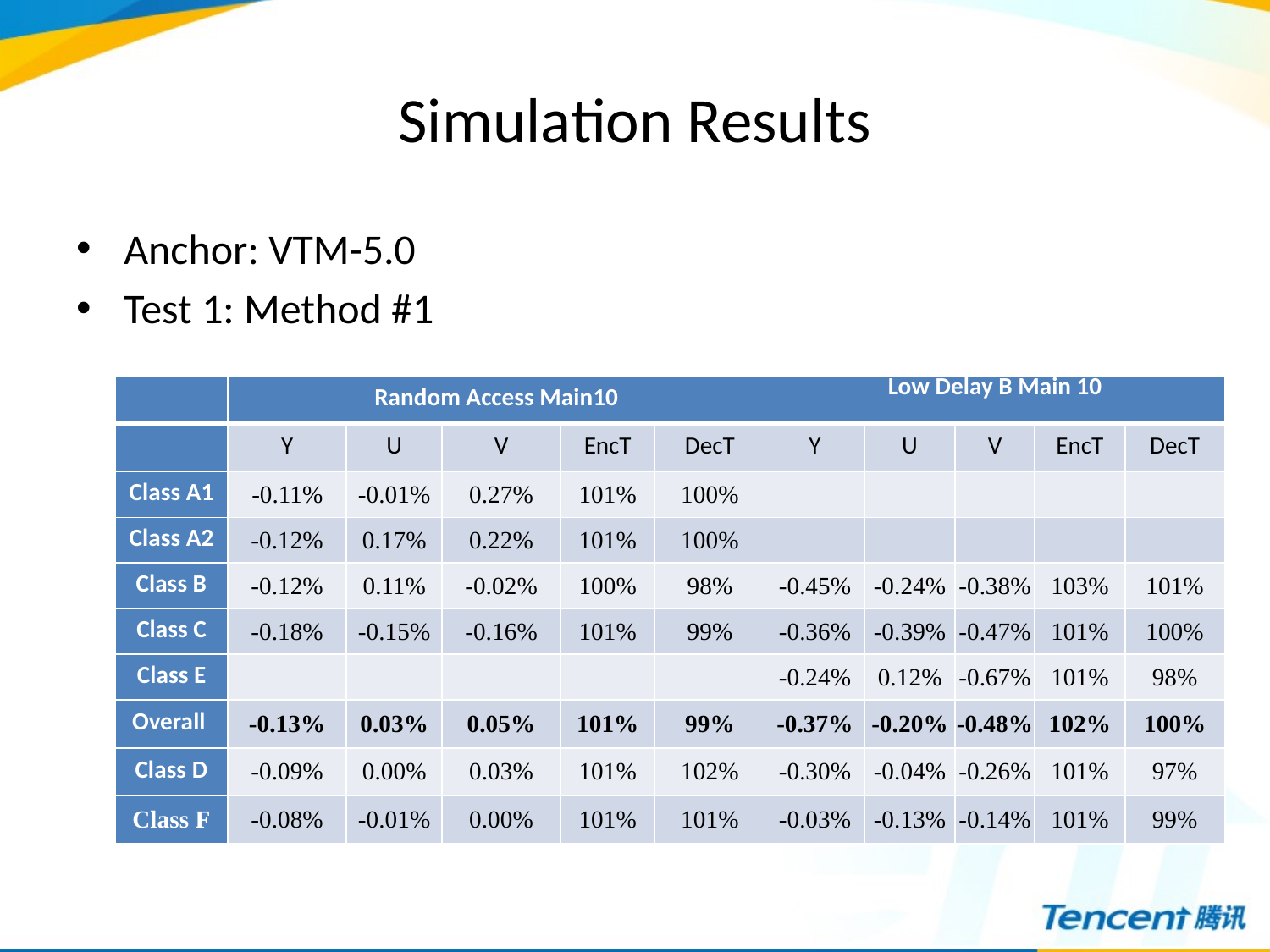

# Simulation Results
Anchor: VTM-5.0
Test 1: Method #1

|  | Random Access Main10 |  |  |  |  | Low Delay B Main 10 |  |  |  |  |
| --- | --- | --- | --- | --- | --- | --- | --- | --- | --- | --- |
|  | Y | U | V | EncT | DecT | Y | U | V | EncT | DecT |
| Class A1 | -0.11% | -0.01% | 0.27% | 101% | 100% |  |  |  |  |  |
| Class A2 | -0.12% | 0.17% | 0.22% | 101% | 100% |  |  |  |  |  |
| Class B | -0.12% | 0.11% | -0.02% | 100% | 98% | -0.45% | -0.24% | -0.38% | 103% | 101% |
| Class C | -0.18% | -0.15% | -0.16% | 101% | 99% | -0.36% | -0.39% | -0.47% | 101% | 100% |
| Class E |  |  |  |  |  | -0.24% | 0.12% | -0.67% | 101% | 98% |
| Overall | -0.13% | 0.03% | 0.05% | 101% | 99% | -0.37% | -0.20% | -0.48% | 102% | 100% |
| Class D | -0.09% | 0.00% | 0.03% | 101% | 102% | -0.30% | -0.04% | -0.26% | 101% | 97% |
| Class F | -0.08% | -0.01% | 0.00% | 101% | 101% | -0.03% | -0.13% | -0.14% | 101% | 99% |